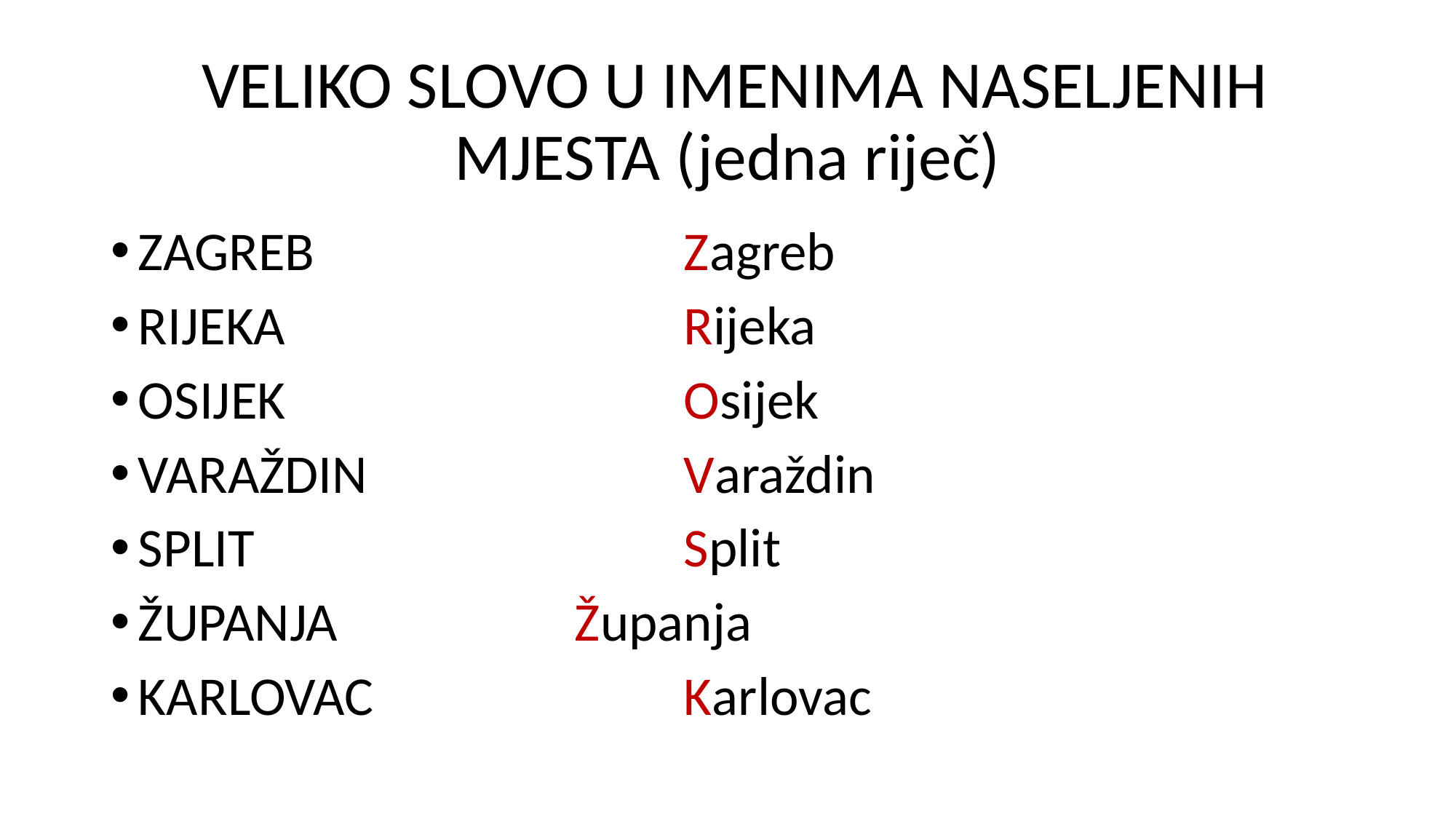

# VELIKO SLOVO U IMENIMA NASELJENIH MJESTA (jedna riječ)
ZAGREB 				Zagreb
RIJEKA				Rijeka
OSIJEK				Osijek
VARAŽDIN			Varaždin
SPLIT				Split
ŽUPANJA			Županja
KARLOVAC			Karlovac